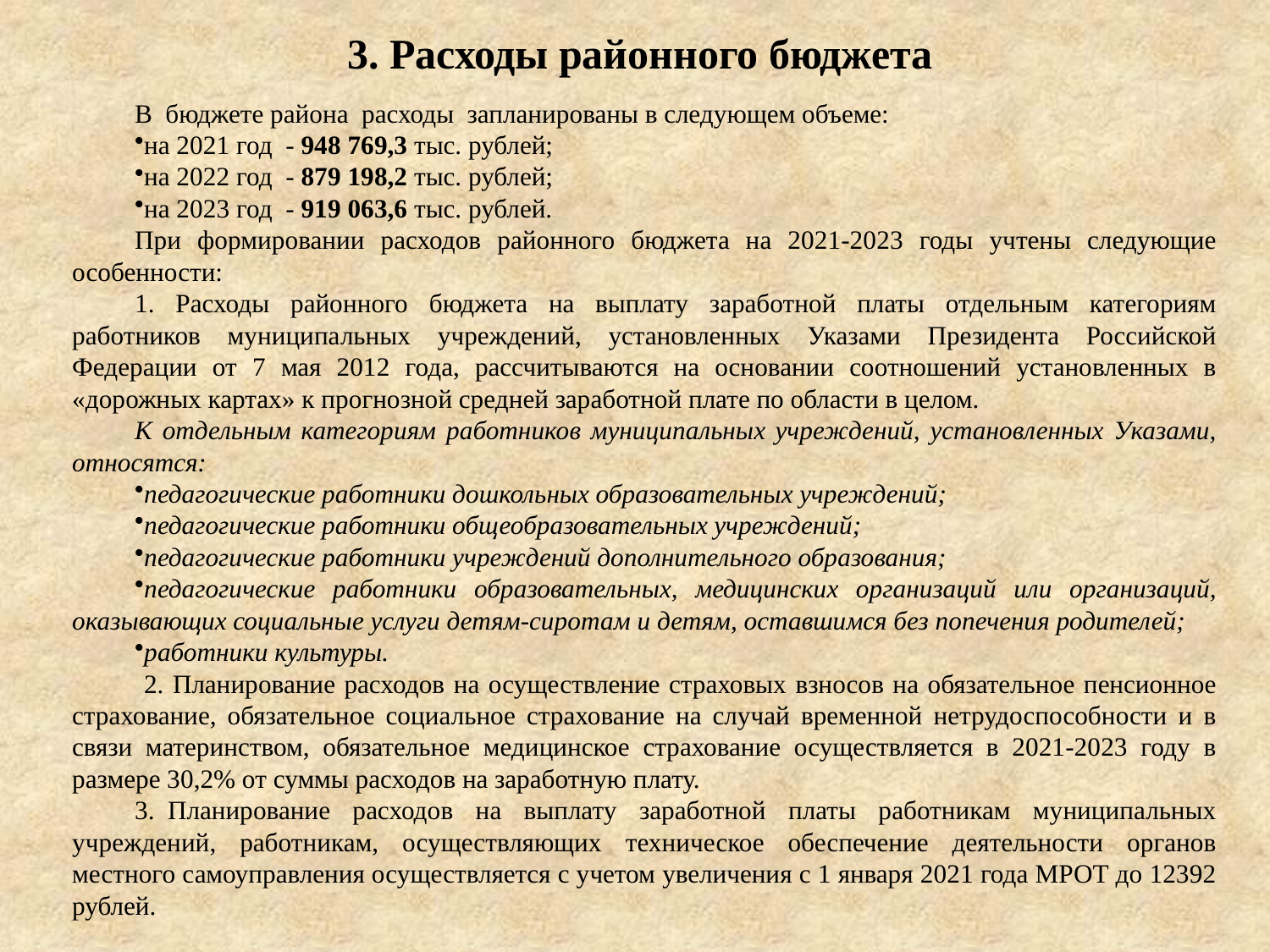

3. Расходы районного бюджета
В  бюджете района  расходы  запланированы в следующем объеме:
на 2021 год  - 948 769,3 тыс. рублей;
на 2022 год  - 879 198,2 тыс. рублей;
на 2023 год  - 919 063,6 тыс. рублей.
При формировании расходов районного бюджета на 2021-2023 годы учтены следующие особенности:
1. Расходы районного бюджета на выплату заработной платы отдельным категориям работников муниципальных учреждений, установленных Указами Президента Российской Федерации от 7 мая 2012 года, рассчитываются на основании соотношений установленных в «дорожных картах» к прогнозной средней заработной плате по области в целом.
К отдельным категориям работников муниципальных учреждений, установленных Указами, относятся:
педагогические работники дошкольных образовательных учреждений;
педагогические работники общеобразовательных учреждений;
педагогические работники учреждений дополнительного образования;
педагогические работники образовательных, медицинских организаций или организаций, оказывающих социальные услуги детям-сиротам и детям, оставшимся без попечения родителей;
работники культуры.
 2. Планирование расходов на осуществление страховых взносов на обязательное пенсионное страхование, обязательное социальное страхование на случай временной нетрудоспособности и в связи материнством, обязательное медицинское страхование осуществляется в 2021-2023 году в размере 30,2% от суммы расходов на заработную плату.
3.  Планирование расходов на выплату заработной платы работникам муниципальных учреждений, работникам, осуществляющих техническое обеспечение деятельности органов местного самоуправления осуществляется с учетом увеличения с 1 января 2021 года МРОТ до 12392 рублей.